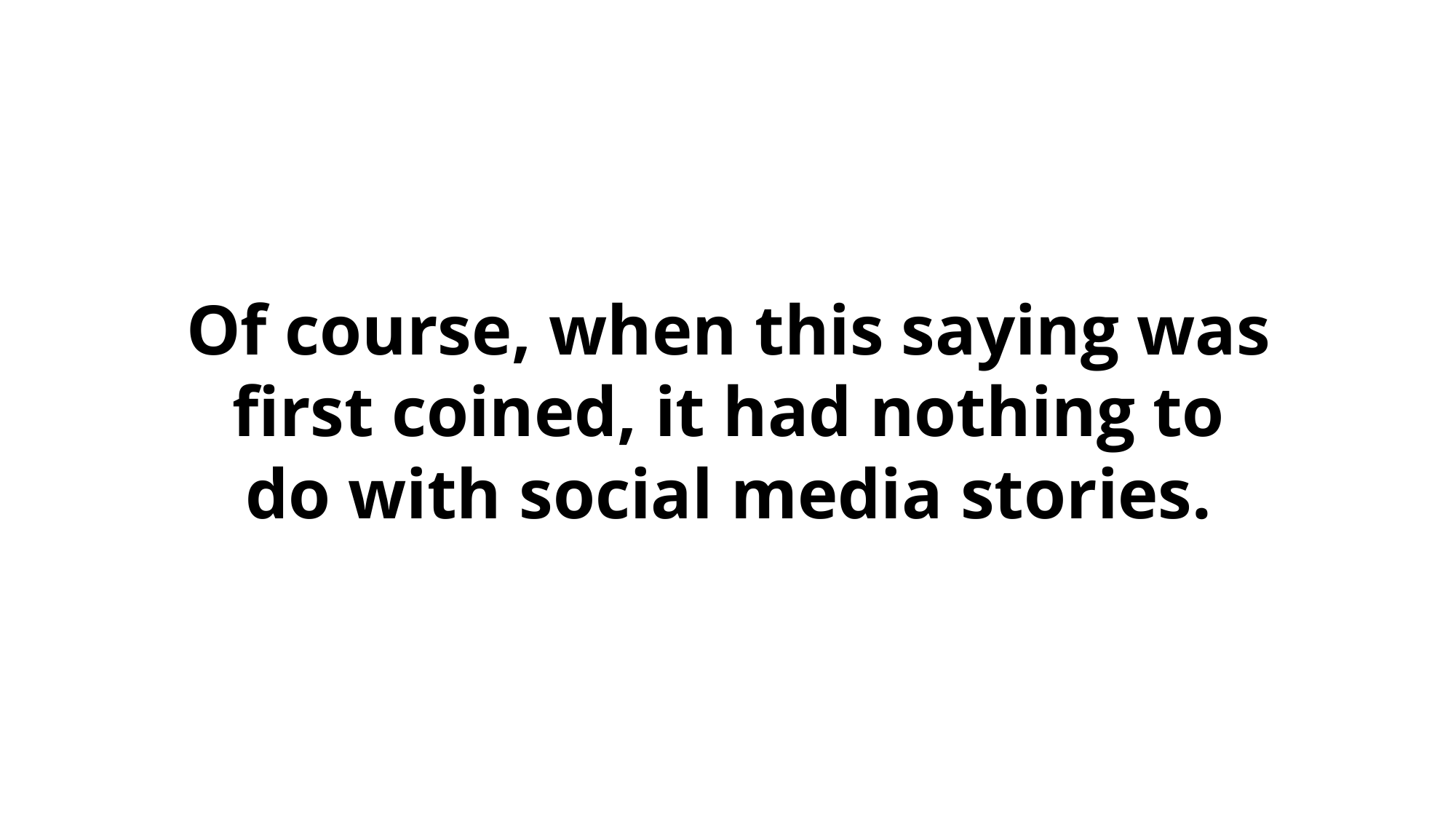

Of course, when this saying was first coined, it had nothing to do with social media stories.